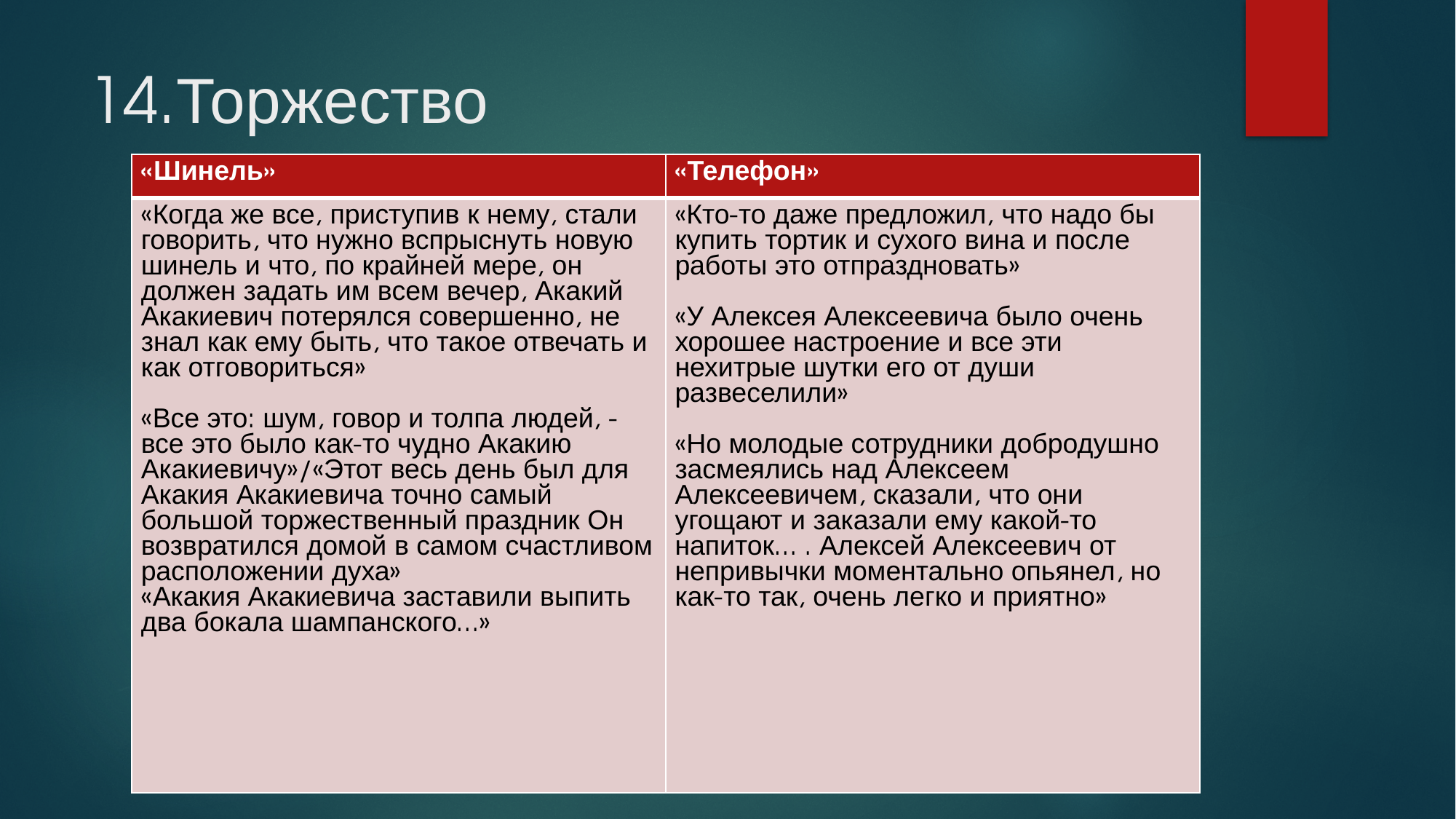

# 14.Торжество
| «Шинель» | «Телефон» |
| --- | --- |
| «Когда же все, приступив к нему, стали говорить, что нужно вспрыснуть новую шинель и что, по крайней мере, он должен задать им всем вечер, Акакий Акакиевич потерялся совершенно, не знал как ему быть, что такое отвечать и как отговориться» «Все это: шум, говор и толпа людей, - все это было как-то чудно Акакию Акакиевичу»/«Этот весь день был для Акакия Акакиевича точно самый большой торжественный праздник Он возвратился домой в самом счастливом расположении духа» «Акакия Акакиевича заставили выпить два бокала шампанского…» | «Кто-то даже предложил, что надо бы купить тортик и сухого вина и после работы это отпраздновать» «У Алексея Алексеевича было очень хорошее настроение и все эти нехитрые шутки его от души развеселили» «Но молодые сотрудники добродушно засмеялись над Алексеем Алексеевичем, сказали, что они угощают и заказали ему какой-то напиток… . Алексей Алексеевич от непривычки моментально опьянел, но как-то так, очень легко и приятно» |